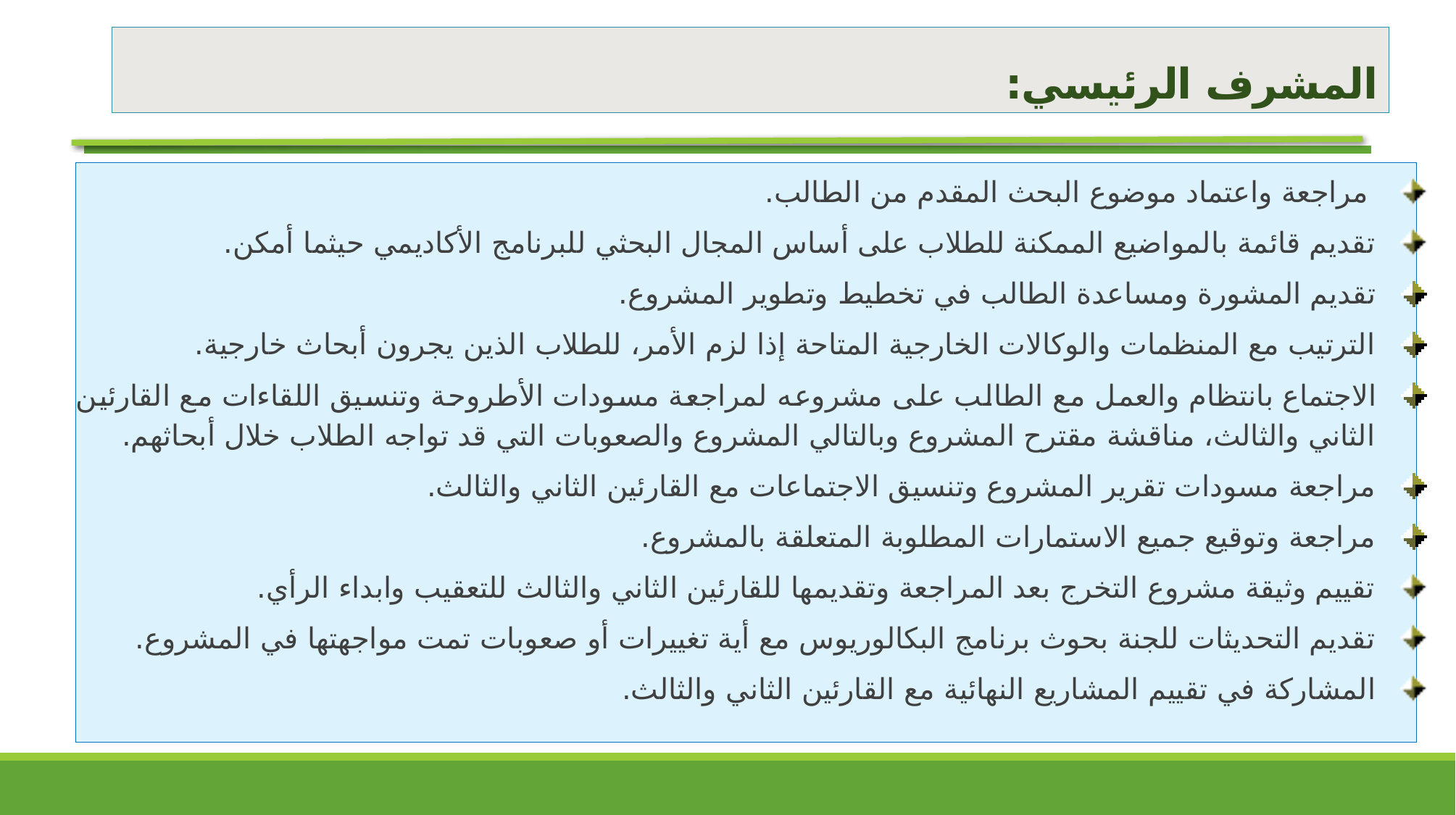

# المشرف الرئيسي:
 مراجعة واعتماد موضوع البحث المقدم من الطالب.
تقديم قائمة بالمواضيع الممكنة للطلاب على أساس المجال البحثي للبرنامج الأكاديمي حيثما أمكن.
تقديم المشورة ومساعدة الطالب في تخطيط وتطوير المشروع.
الترتيب مع المنظمات والوكالات الخارجية المتاحة إذا لزم الأمر، للطلاب الذين يجرون أبحاث خارجية.
الاجتماع بانتظام والعمل مع الطالب على مشروعه لمراجعة مسودات الأطروحة وتنسيق اللقاءات مع القارئين الثاني والثالث، مناقشة مقترح المشروع وبالتالي المشروع والصعوبات التي قد تواجه الطلاب خلال أبحاثهم.
مراجعة مسودات تقرير المشروع وتنسيق الاجتماعات مع القارئين الثاني والثالث.
مراجعة وتوقيع جميع الاستمارات المطلوبة المتعلقة بالمشروع.
تقييم وثيقة مشروع التخرج بعد المراجعة وتقديمها للقارئين الثاني والثالث للتعقيب وابداء الرأي.
تقديم التحديثات للجنة بحوث برنامج البكالوريوس مع أية تغييرات أو صعوبات تمت مواجهتها في المشروع.
المشاركة في تقييم المشاريع النهائية مع القارئين الثاني والثالث.